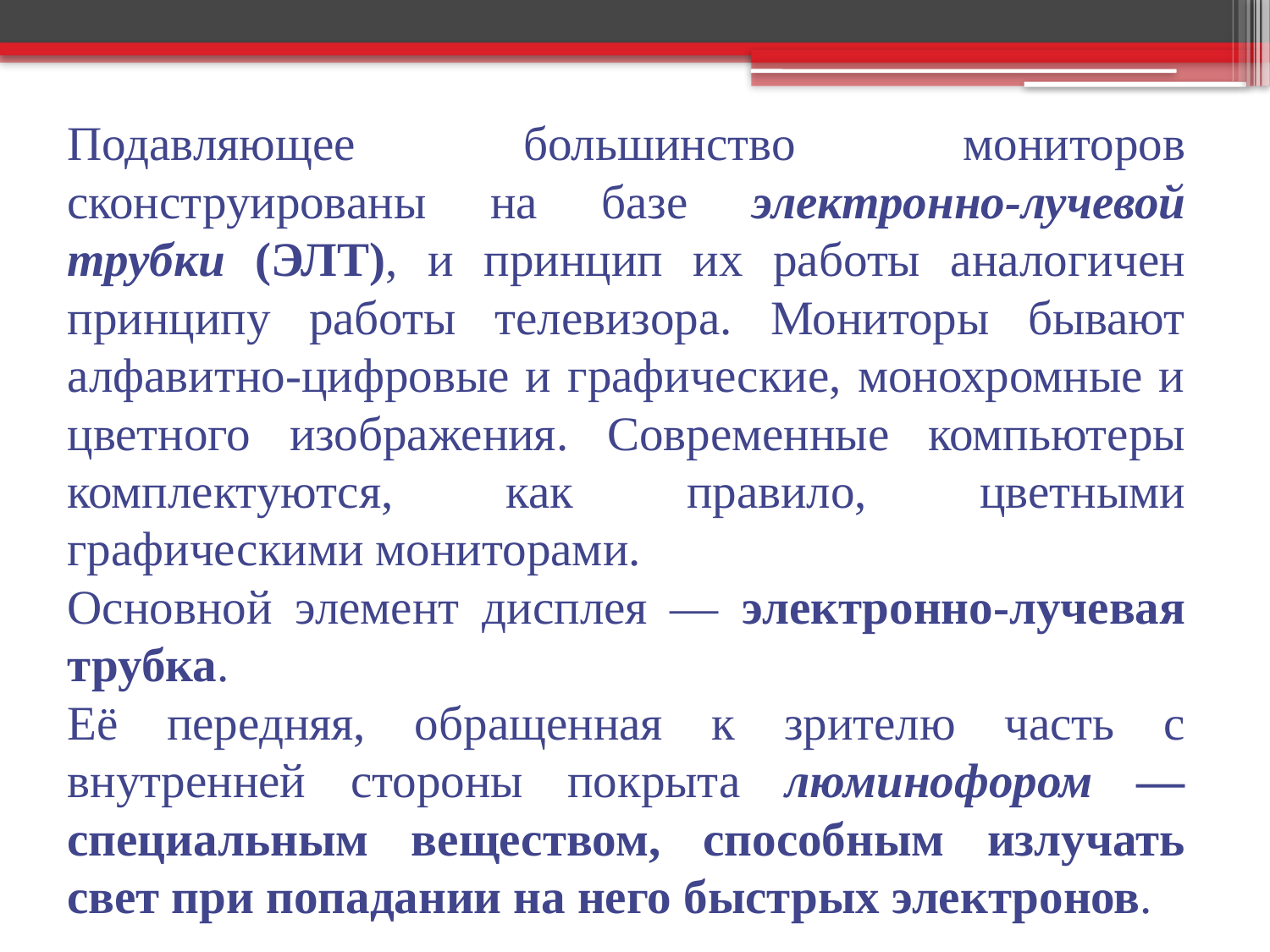

Подавляющее большинство мониторов сконструированы на базе электронно-лучевой трубки (ЭЛТ), и принцип их работы аналогичен принципу работы телевизора. Мониторы бывают алфавитно-цифровые и графические, монохромные и цветного изображения. Современные компьютеры комплектуются, как правило, цветными графическими мониторами.
Основной элемент дисплея — электронно-лучевая трубка.
Её передняя, обращенная к зрителю часть с внутренней стороны покрыта люминофором — специальным веществом, способным излучать свет при попадании на него быстрых электронов.